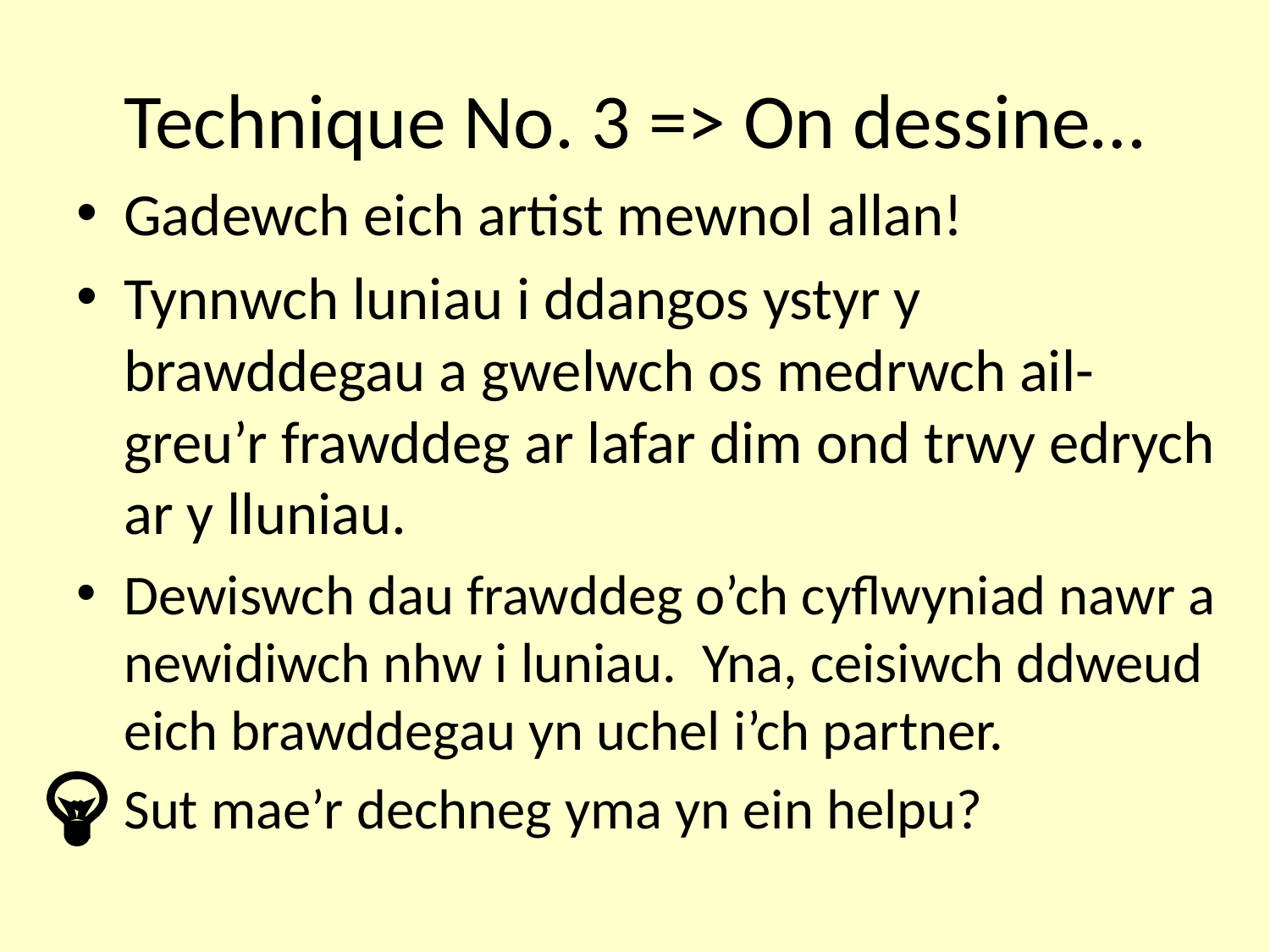

# Technique No. 3 => On dessine…
Gadewch eich artist mewnol allan!
Tynnwch luniau i ddangos ystyr y brawddegau a gwelwch os medrwch ail-greu’r frawddeg ar lafar dim ond trwy edrych ar y lluniau.
Dewiswch dau frawddeg o’ch cyflwyniad nawr a newidiwch nhw i luniau.  Yna, ceisiwch ddweud eich brawddegau yn uchel i’ch partner.
Sut mae’r dechneg yma yn ein helpu?